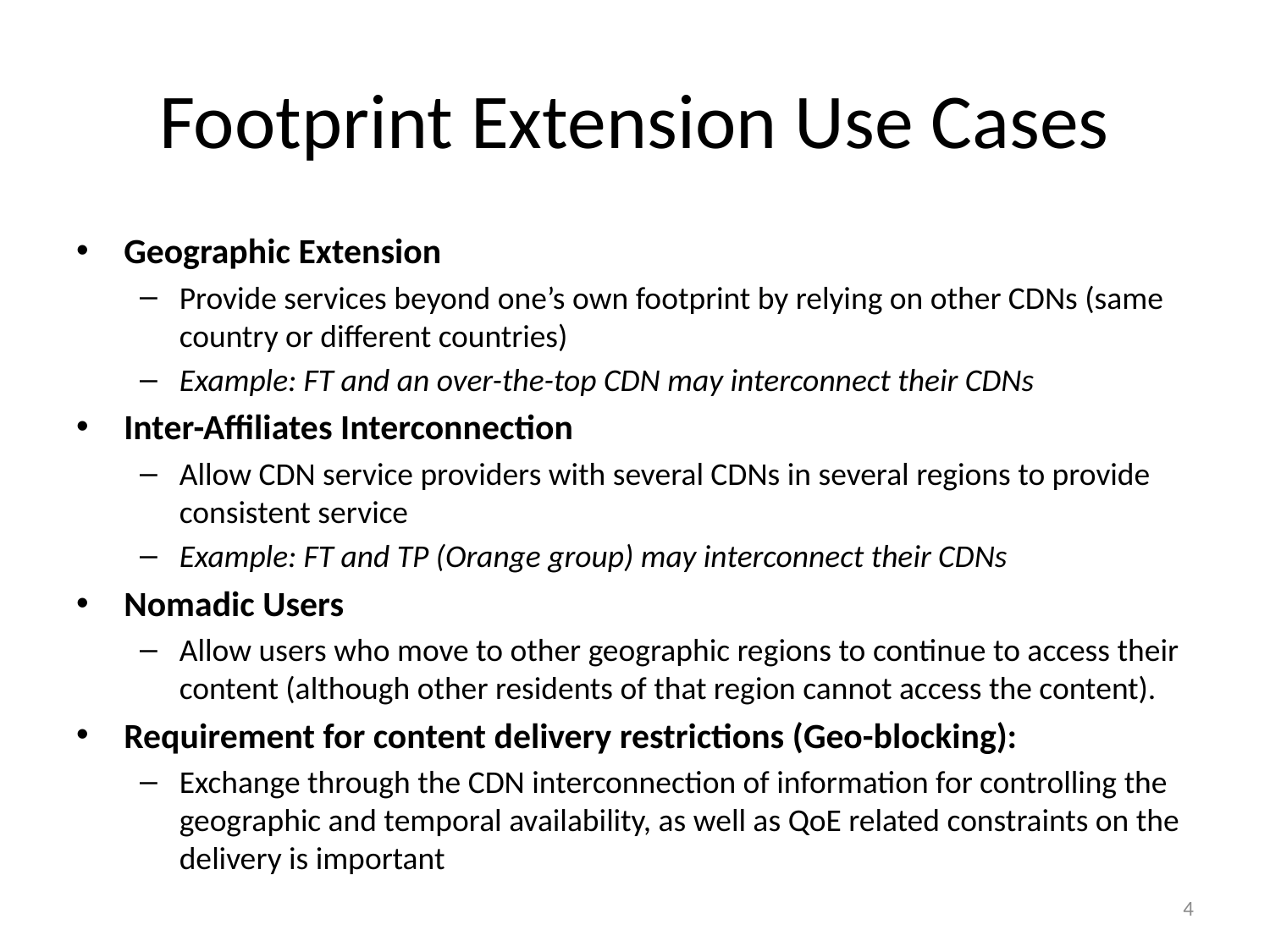

# Footprint Extension Use Cases
Geographic Extension
Provide services beyond one’s own footprint by relying on other CDNs (same country or different countries)
Example: FT and an over-the-top CDN may interconnect their CDNs
Inter-Affiliates Interconnection
Allow CDN service providers with several CDNs in several regions to provide consistent service
Example: FT and TP (Orange group) may interconnect their CDNs
Nomadic Users
Allow users who move to other geographic regions to continue to access their content (although other residents of that region cannot access the content).
Requirement for content delivery restrictions (Geo-blocking):
Exchange through the CDN interconnection of information for controlling the geographic and temporal availability, as well as QoE related constraints on the delivery is important
4